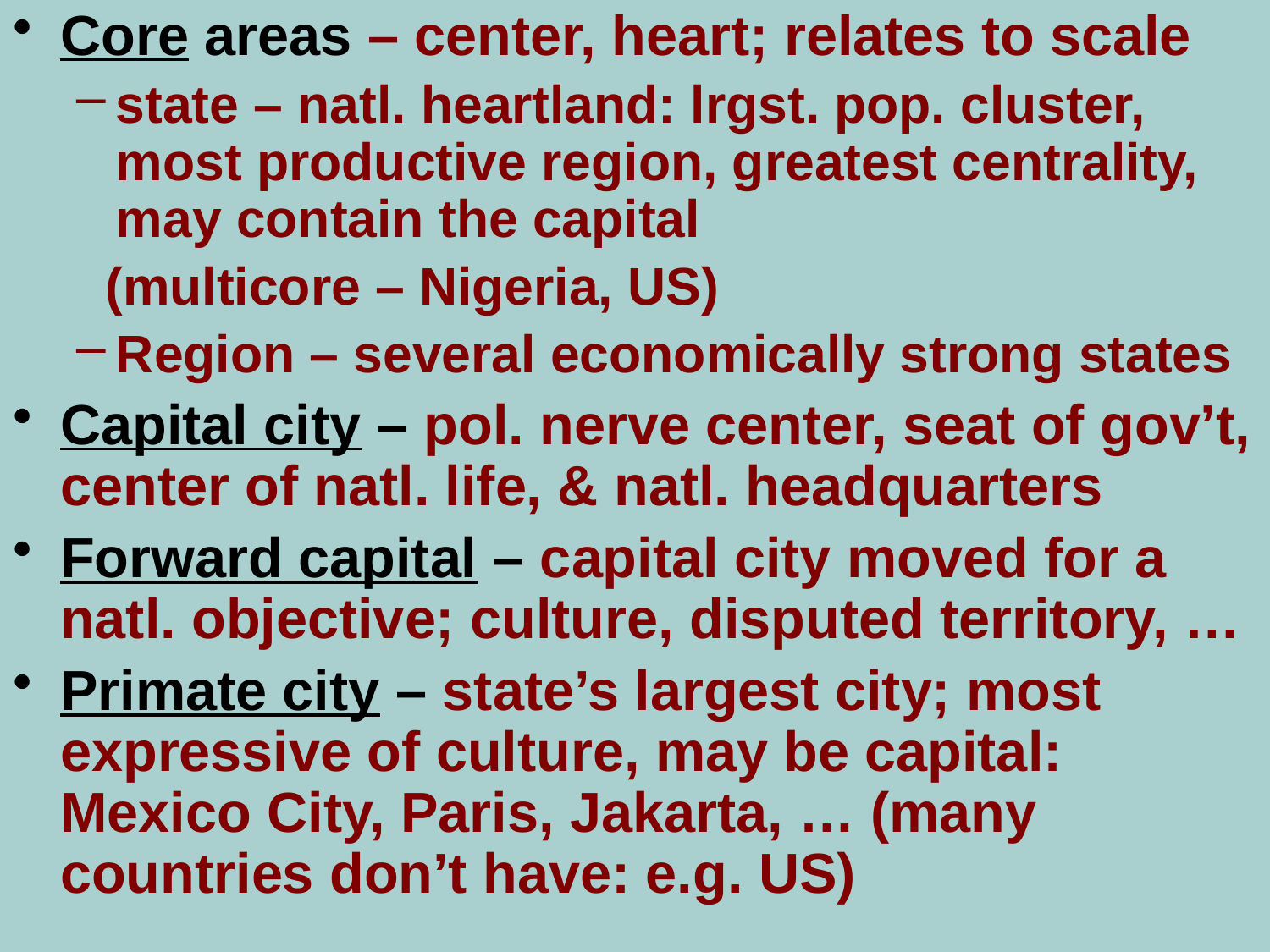

Core areas – center, heart; relates to scale
state – natl. heartland: lrgst. pop. cluster, most productive region, greatest centrality, may contain the capital
  (multicore – Nigeria, US)
Region – several economically strong states
Capital city – pol. nerve center, seat of gov’t, center of natl. life, & natl. headquarters
Forward capital – capital city moved for a natl. objective; culture, disputed territory, …
Primate city – state’s largest city; most expressive of culture, may be capital: Mexico City, Paris, Jakarta, … (many countries don’t have: e.g. US)